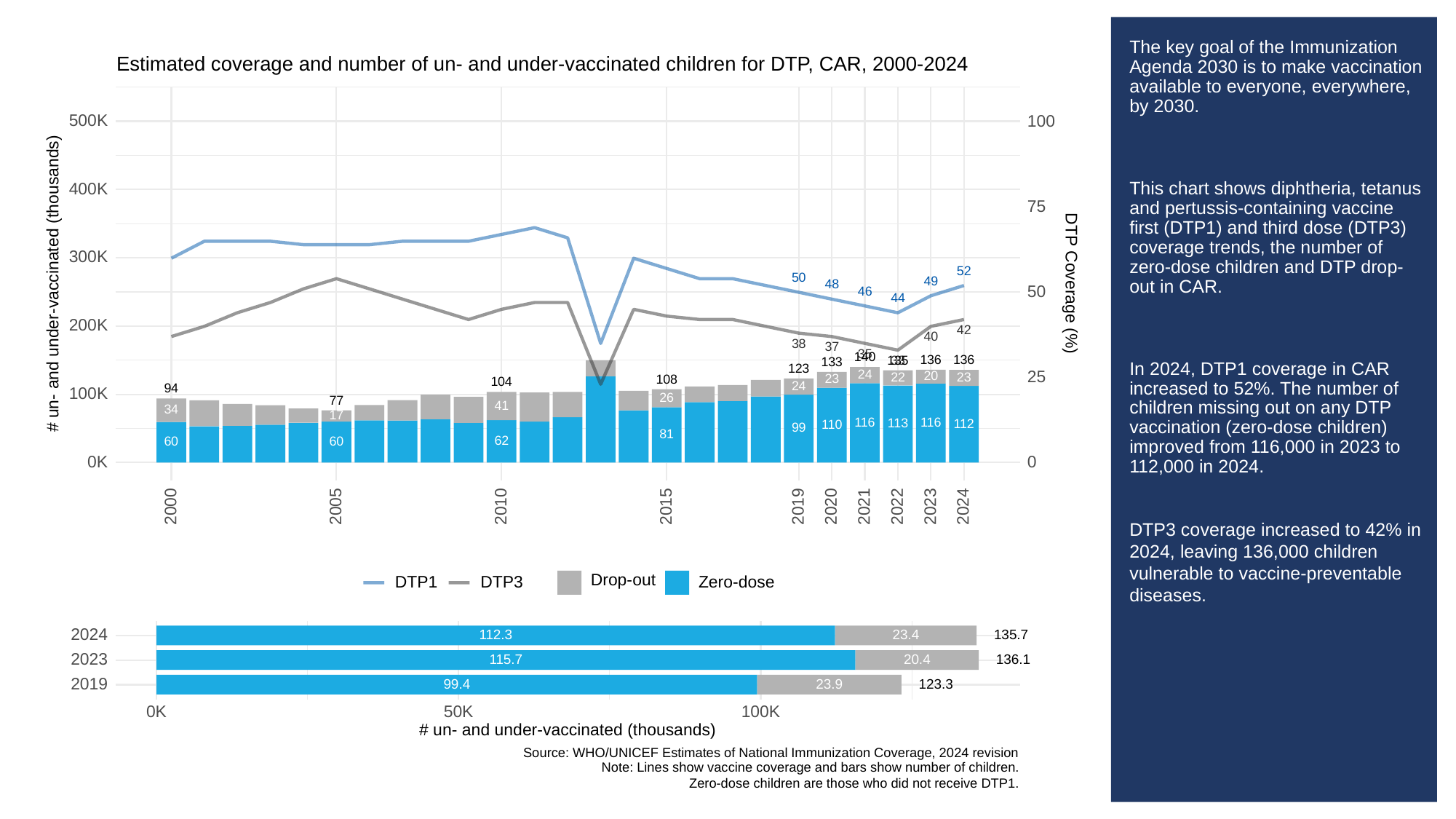

# The key goal of the Immunization Agenda 2030 is to make vaccination available to everyone, everywhere, by 2030.

This chart shows diphtheria, tetanus and pertussis-containing vaccine first (DTP1) and third dose (DTP3) coverage trends, the number of zero-dose children and DTP drop-out in CAR.

In 2024, DTP1 coverage in CAR increased to 52%. The number of children missing out on any DTP vaccination (zero-dose children) improved from 116,000 in 2023 to 112,000 in 2024.

DTP3 coverage increased to 42% in 2024, leaving 136,000 children vulnerable to vaccine-preventable diseases.

Estimated coverage and number of un- and under-vaccinated children for DTP, CAR, 2000-2024

500K
100

400K

75

300K

52
50
# un- and under-vaccinated (thousands)
DTP Coverage (%)
49

48
50
46

44
200K
42

40
38
37
35
140
136
136
135
33
133

123

24
25
20

23
22
23
108

104

24

94

100K

26

77

41

34

17

116
116
113

112

110

99

81
62
60
60
0K
0

2023
2000
2005
2010
2015
2019
2020
2021
2022
2024

Drop-out
DTP3
Zero-dose
DTP1

2024
112.3
23.4
135.7

2023
136.1
115.7
20.4

2019
23.9
123.3
99.4

0K
50K
100K
# un- and under-vaccinated (thousands)
Source: WHO/UNICEF Estimates of National Immunization Coverage, 2024 revision
Note: Lines show vaccine coverage and bars show number of children.
Zero-dose children are those who did not receive DTP1.